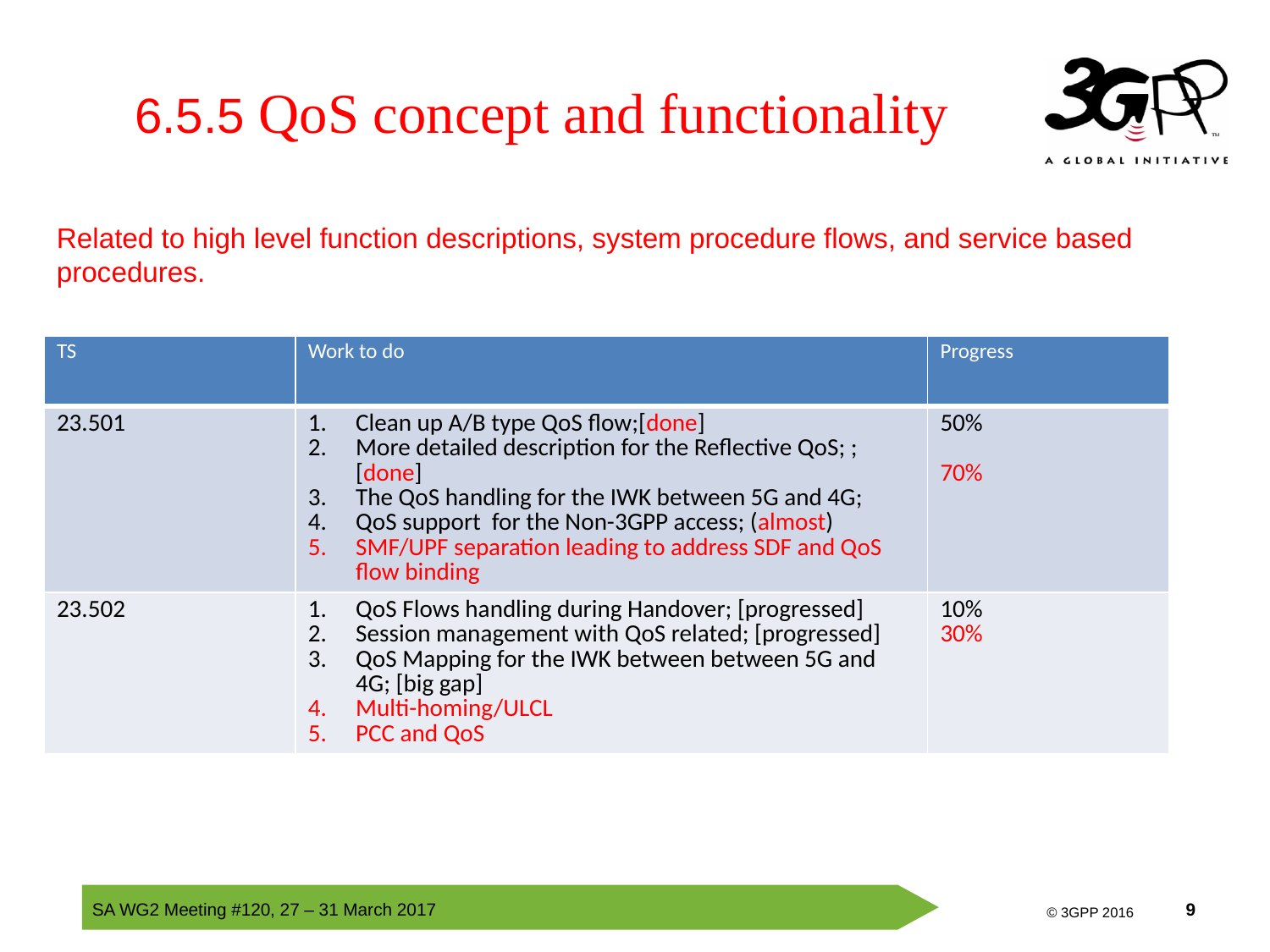

# 6.5.5 QoS concept and functionality
Related to high level function descriptions, system procedure flows, and service based procedures.
| TS | Work to do | Progress |
| --- | --- | --- |
| 23.501 | Clean up A/B type QoS flow;[done] More detailed description for the Reflective QoS; ;[done] The QoS handling for the IWK between 5G and 4G; QoS support for the Non-3GPP access; (almost) SMF/UPF separation leading to address SDF and QoS flow binding | 50% 70% |
| 23.502 | QoS Flows handling during Handover; [progressed] Session management with QoS related; [progressed] QoS Mapping for the IWK between between 5G and 4G; [big gap] Multi-homing/ULCL PCC and QoS | 10% 30% |